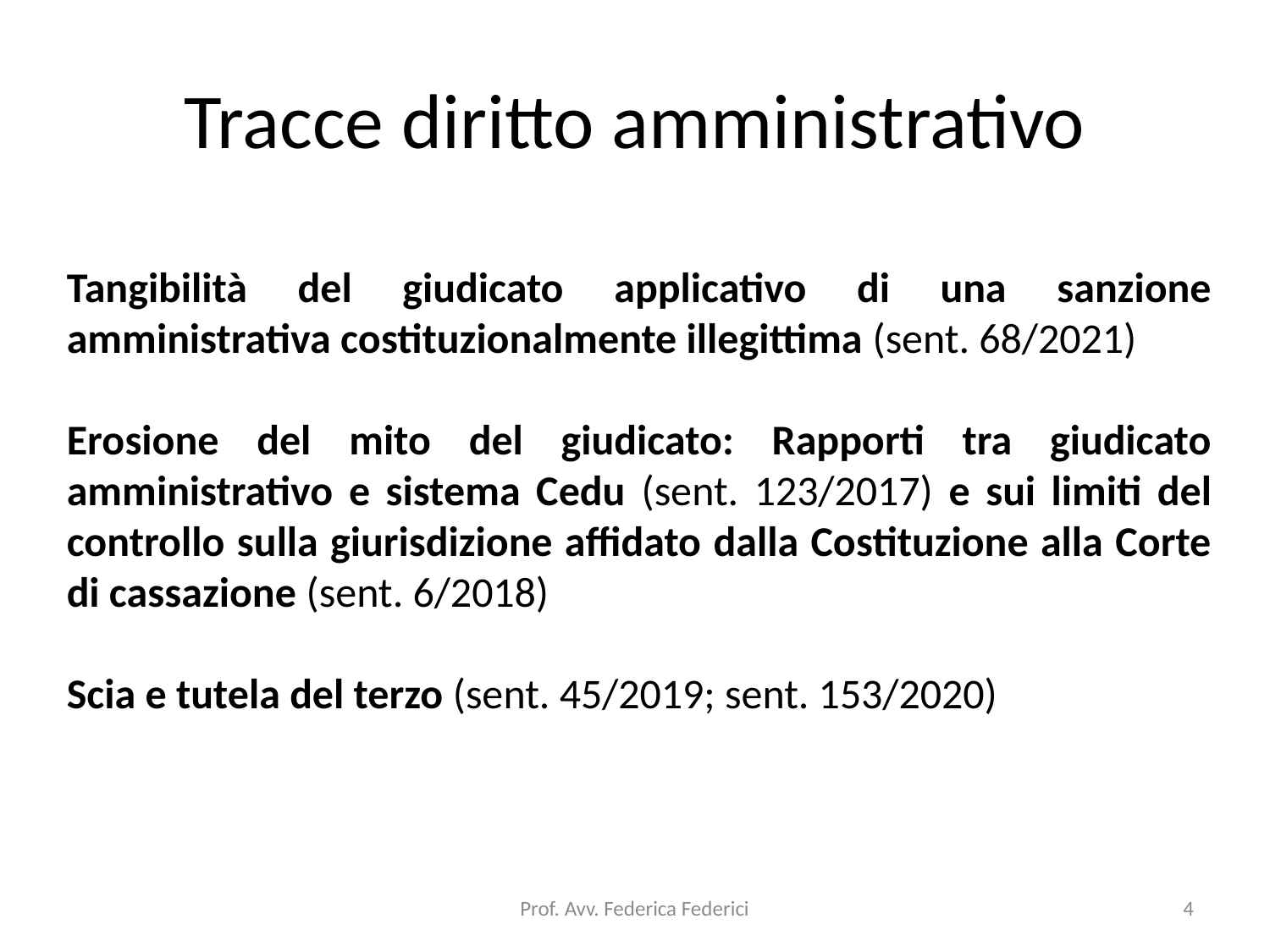

# Tracce diritto amministrativo

Tangibilità del giudicato applicativo di una sanzione amministrativa costituzionalmente illegittima (sent. 68/2021)

Erosione del mito del giudicato: Rapporti tra giudicato amministrativo e sistema Cedu (sent. 123/2017) e sui limiti del controllo sulla giurisdizione affidato dalla Costituzione alla Corte di cassazione (sent. 6/2018)

Scia e tutela del terzo (sent. 45/2019; sent. 153/2020)

Prof. Avv. Federica Federici
4